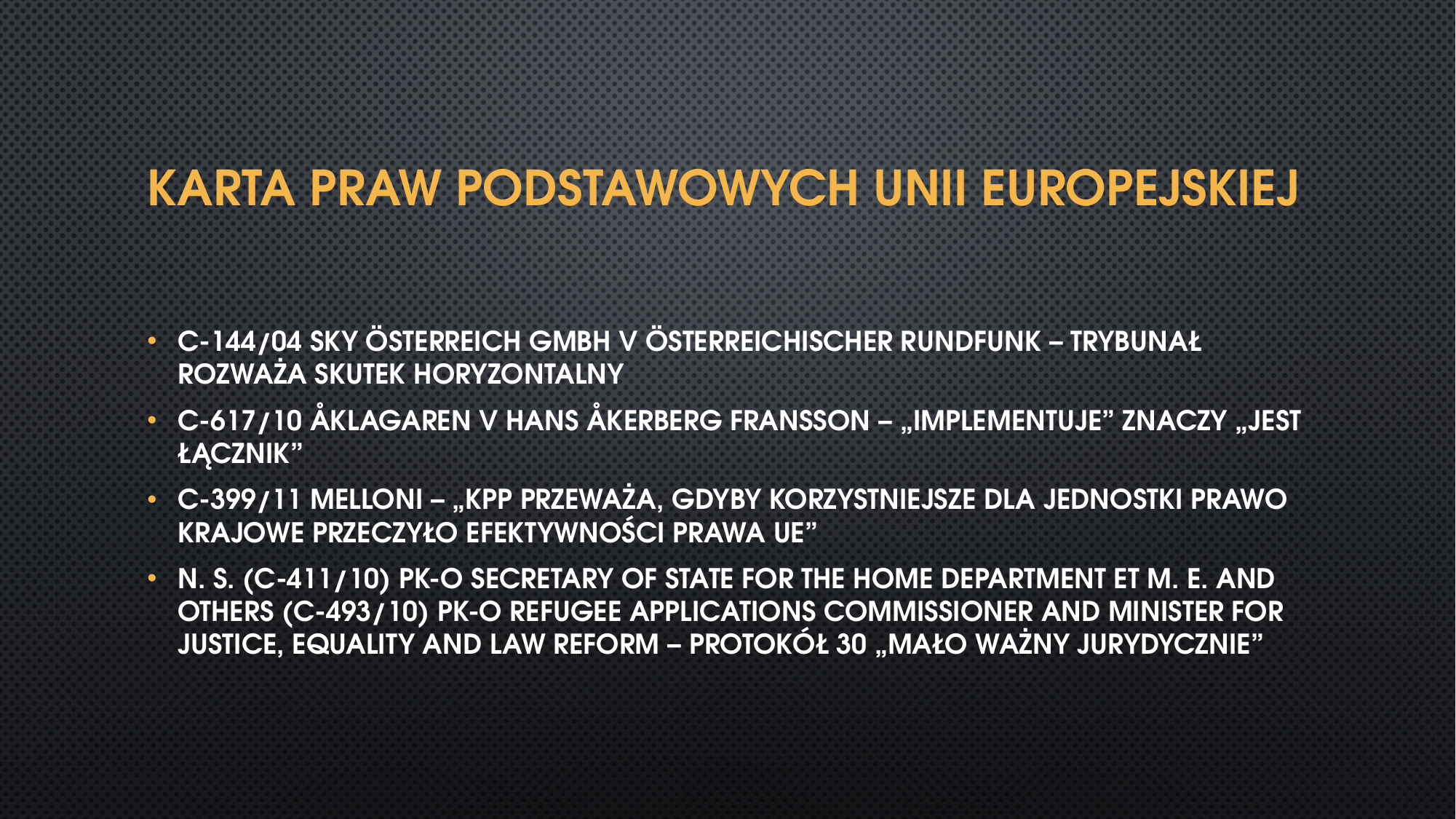

# Karta praw podstawowych unii europejskiej
C-144/04 Sky Österreich GmbH v Österreichischer Rundfunk – Trybunał Rozważa Skutek Horyzontalny
C‑617/10 Åklagaren v Hans Åkerberg Fransson – „IMPLEMENTUJE” ZNACZY „JEST ŁĄCZNIK”
C-399/11 MELLONI – „KPP PRZEWAŻA, GDYBY KORZYSTNIEJSZE DLA JEDNOSTKI PRAWO KRAJOWE PRZECZYŁO EFEKTYWNOŚCI PRAWA UE”
N. S. (C-411/10) pk-o Secretary of State for the Home Department et M. E. and Others (C-493/10) pk-o Refugee Applications Commissioner and Minister for Justice, Equality and Law Reform – protokół 30 „mało ważny jurydycznie”